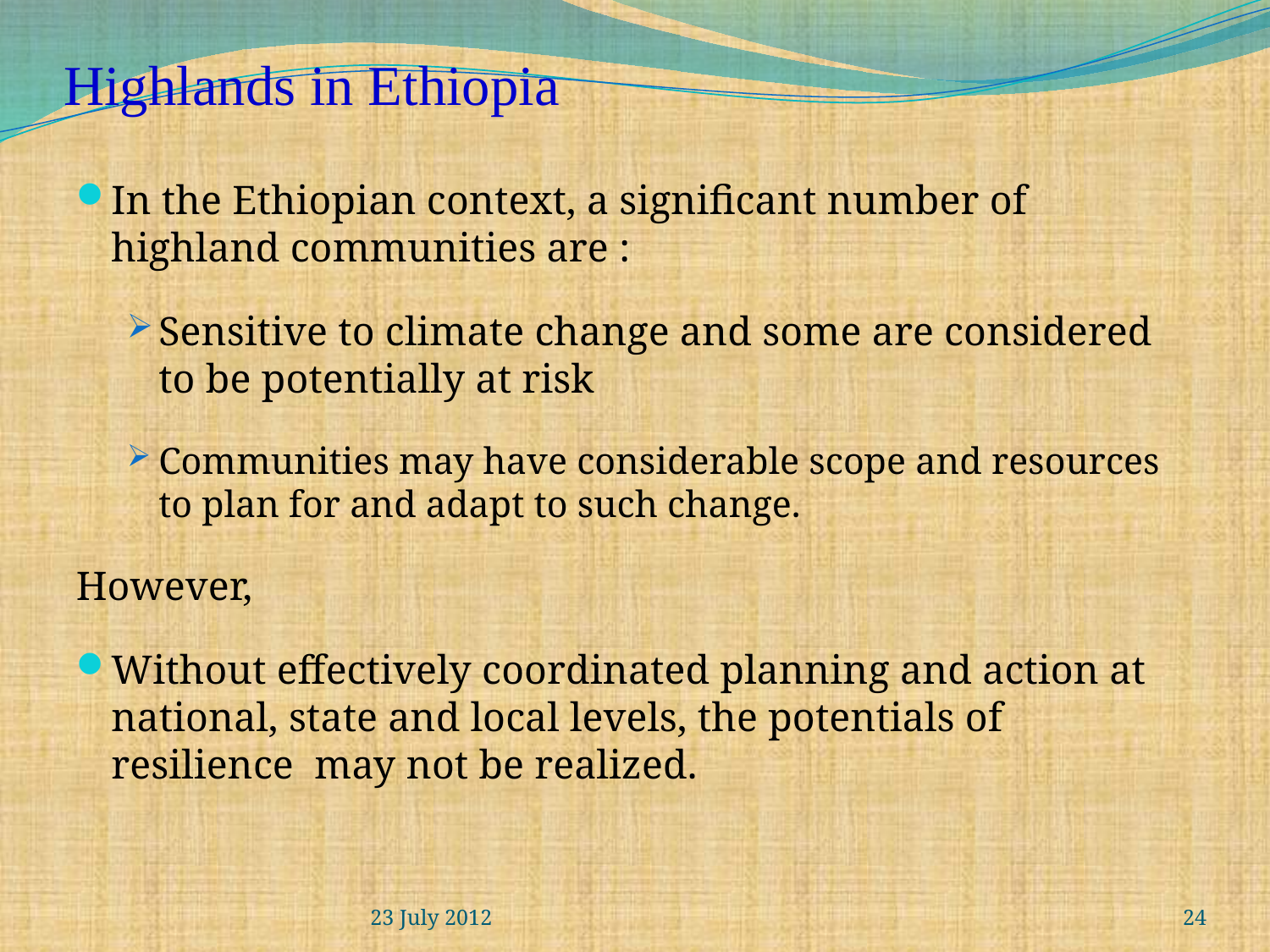

# Highlands in Ethiopia
In the Ethiopian context, a significant number of highland communities are :
Sensitive to climate change and some are considered to be potentially at risk
Communities may have considerable scope and resources to plan for and adapt to such change.
However,
Without effectively coordinated planning and action at national, state and local levels, the potentials of resilience  may not be realized.

23 July 2012
24